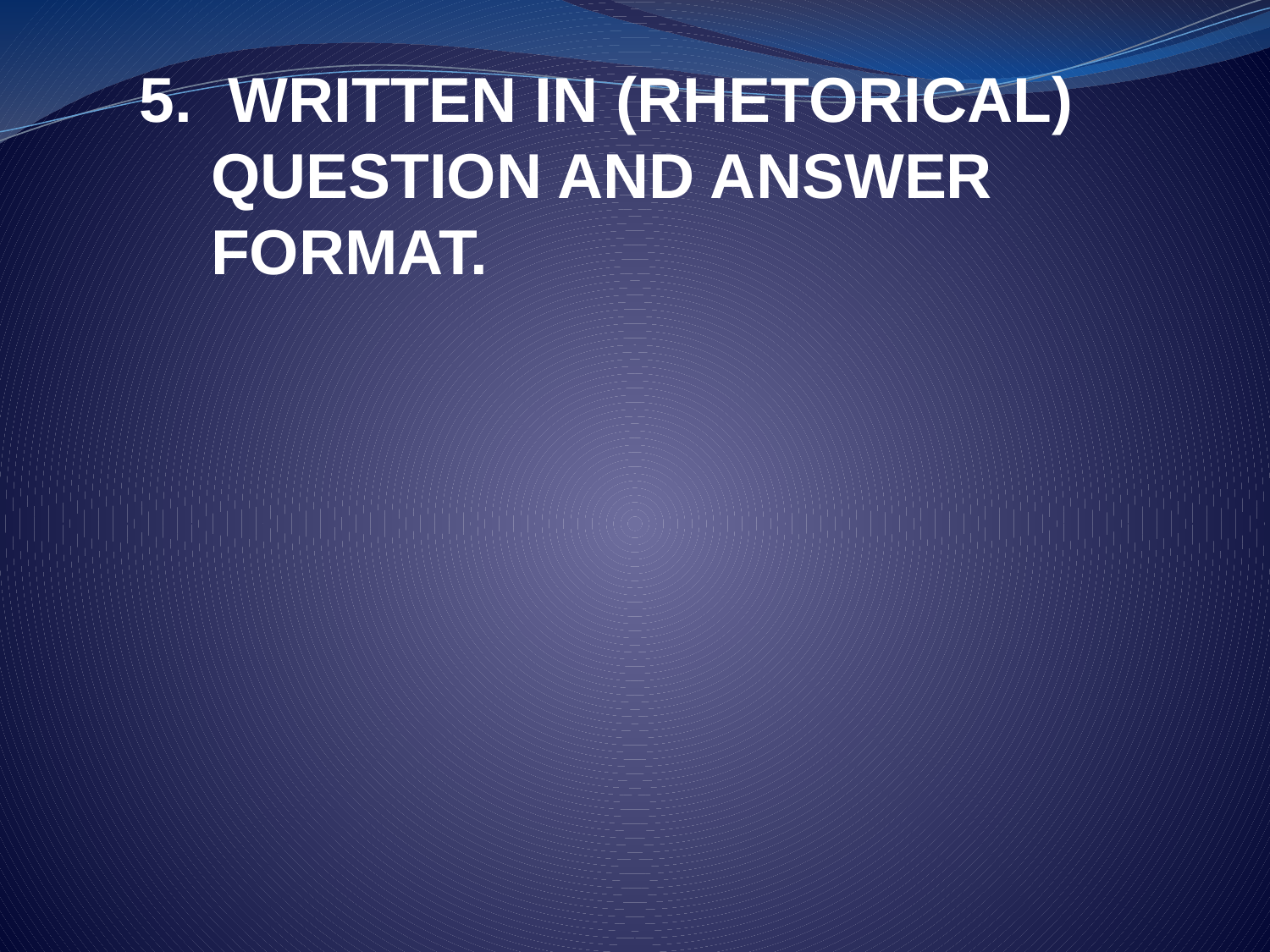

WRITTEN IN (RHETORICAL) QUESTION AND ANSWER FORMAT.